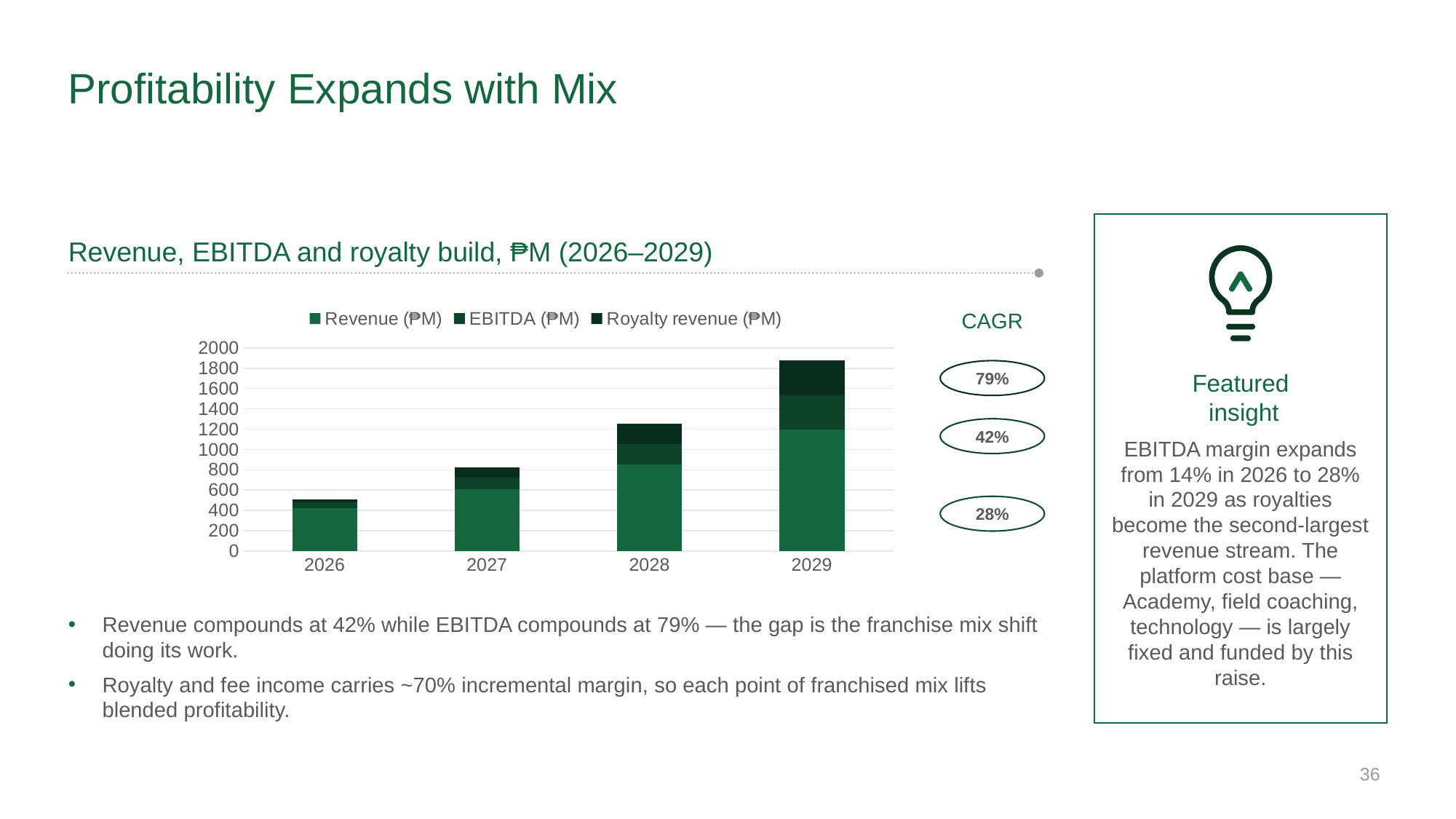

# Profitability Expands with Mix
Revenue, EBITDA and royalty build, ₱M (2026–2029)

### Chart

| Category | Revenue (₱M) | EBITDA (₱M) | Royalty revenue (₱M) |
|---|---|---|---|
| 2026 | 420.0 | 59.0 | 28.0 |
| 2027 | 610.0 | 116.0 | 96.0 |
| 2028 | 850.0 | 204.0 | 198.0 |
| 2029 | 1200.0 | 336.0 | 340.0 |
CAGR
79%
42%
28%
Featured
 insight
EBITDA margin expands from 14% in 2026 to 28% in 2029 as royalties become the second-largest revenue stream. The platform cost base — Academy, field coaching, technology — is largely fixed and funded by this raise.
Revenue compounds at 42% while EBITDA compounds at 79% — the gap is the franchise mix shift doing its work.
Royalty and fee income carries ~70% incremental margin, so each point of franchised mix lifts blended profitability.
36